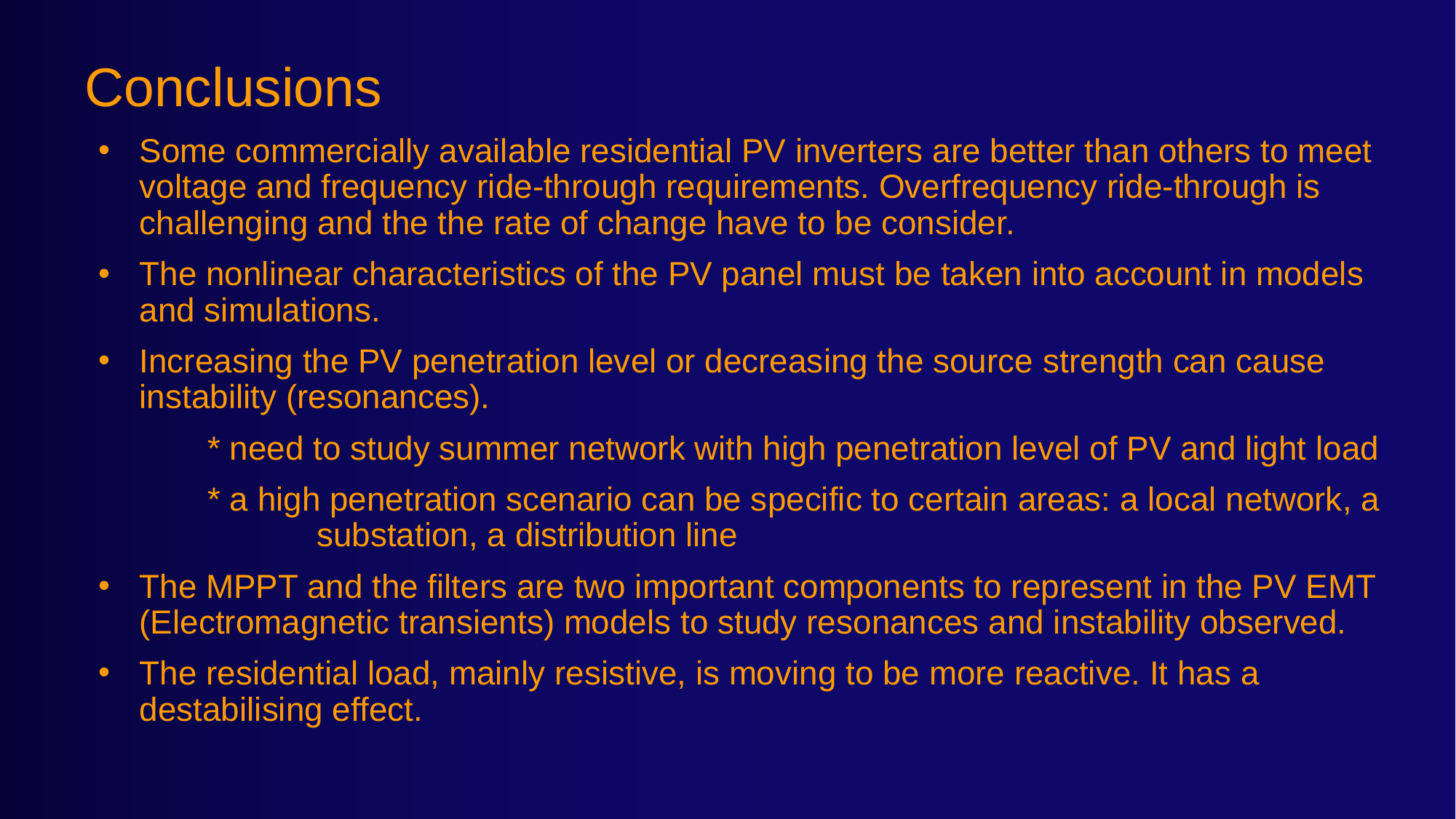

# Conclusions
Some commercially available residential PV inverters are better than others to meet voltage and frequency ride-through requirements. Overfrequency ride-through is challenging and the the rate of change have to be consider.
The nonlinear characteristics of the PV panel must be taken into account in models and simulations.
Increasing the PV penetration level or decreasing the source strength can cause  instability (resonances).
	* need to study summer network with high penetration level of PV and light load
	* a high penetration scenario can be specific to certain areas: a local network, a 	  	substation, a distribution line
The MPPT and the filters are two important components to represent in the PV EMT (Electromagnetic transients) models to study resonances and instability observed.
The residential load, mainly resistive, is moving to be more reactive. It has a destabilising effect.